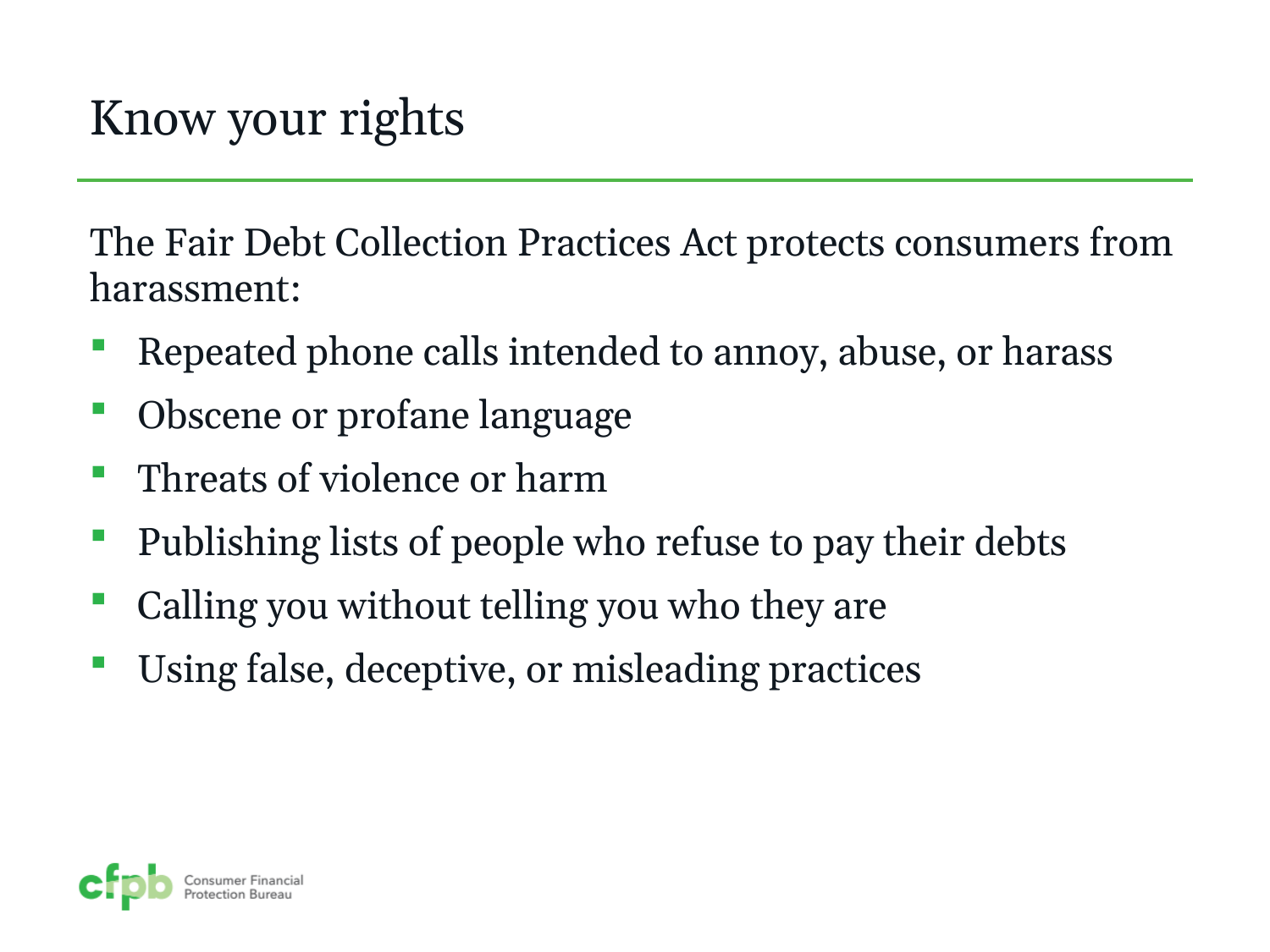

# Know your rights
The Fair Debt Collection Practices Act protects consumers from harassment:
Repeated phone calls intended to annoy, abuse, or harass
Obscene or profane language
Threats of violence or harm
Publishing lists of people who refuse to pay their debts
Calling you without telling you who they are
Using false, deceptive, or misleading practices